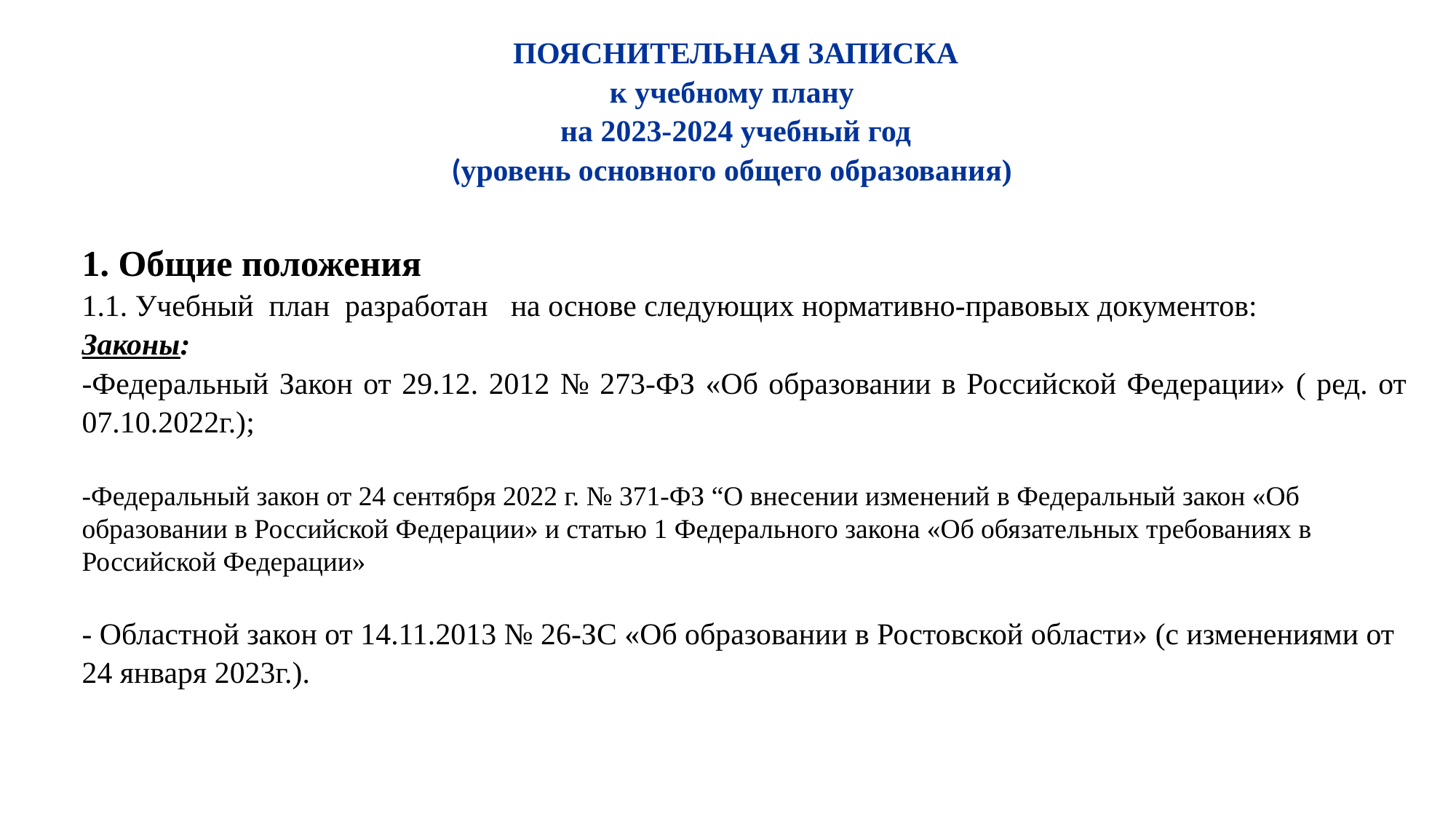

# ПОЯСНИТЕЛЬНАЯ ЗАПИСКА к учебному плану на 2023-2024 учебный год (уровень основного общего образования)
1. Общие положения
1.1. Учебный  план  разработан   на основе следующих нормативно-правовых документов:
Законы:
-Федеральный Закон от 29.12. 2012 № 273-ФЗ «Об образовании в Российской Федерации» ( ред. от 07.10.2022г.);

-Федеральный закон от 24 сентября 2022 г. № 371-ФЗ “О внесении изменений в Федеральный закон «Об образовании в Российской Федерации» и статью 1 Федерального закона «Об обязательных требованиях в Российской Федерации»

- Областной закон от 14.11.2013 № 26-ЗС «Об образовании в Ростовской области» (с изменениями от 24 января 2023г.).